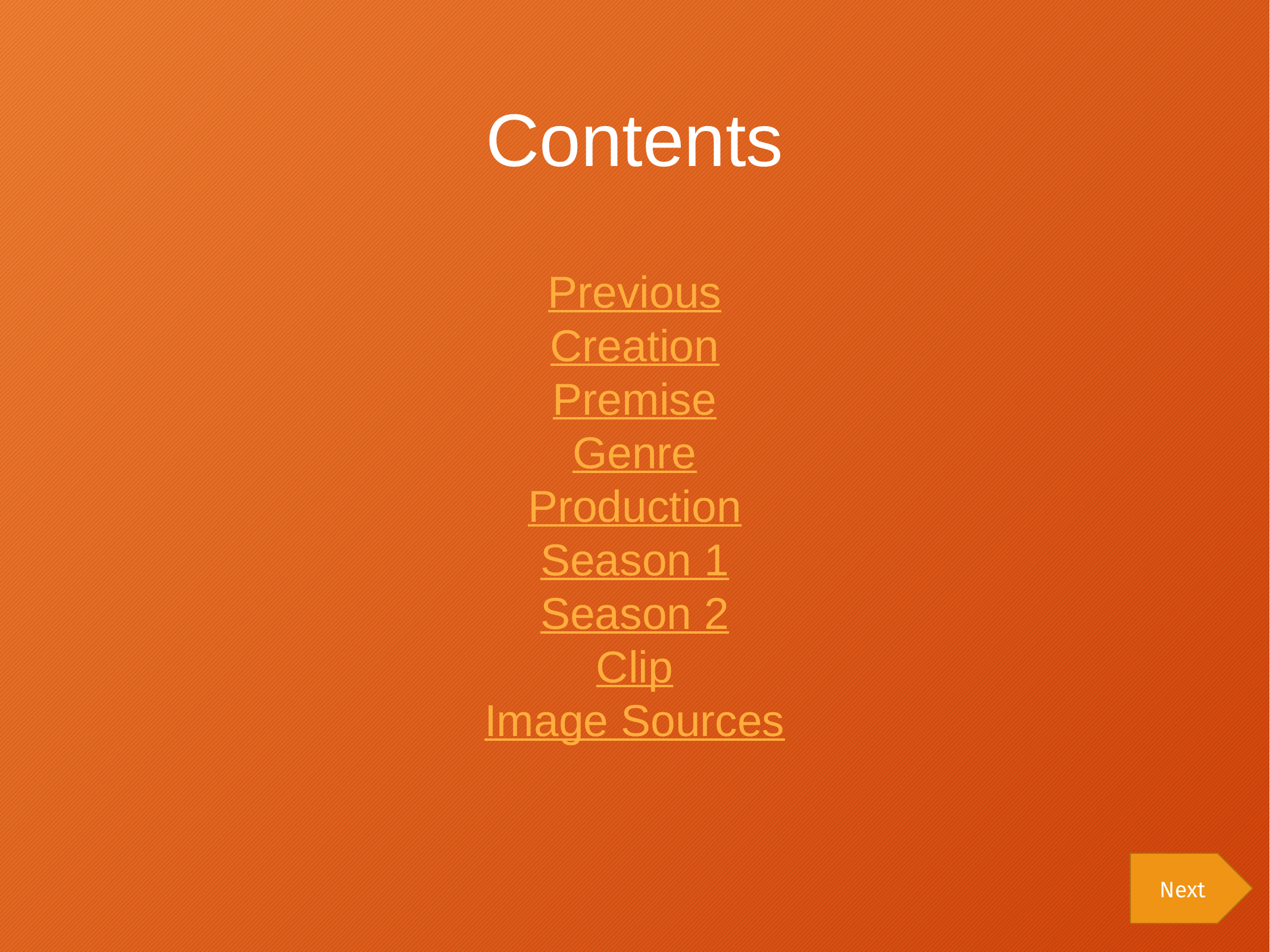

Contents
Previous
Creation
Premise
Genre
Production
Season 1
Season 2
Clip
Image Sources

Next